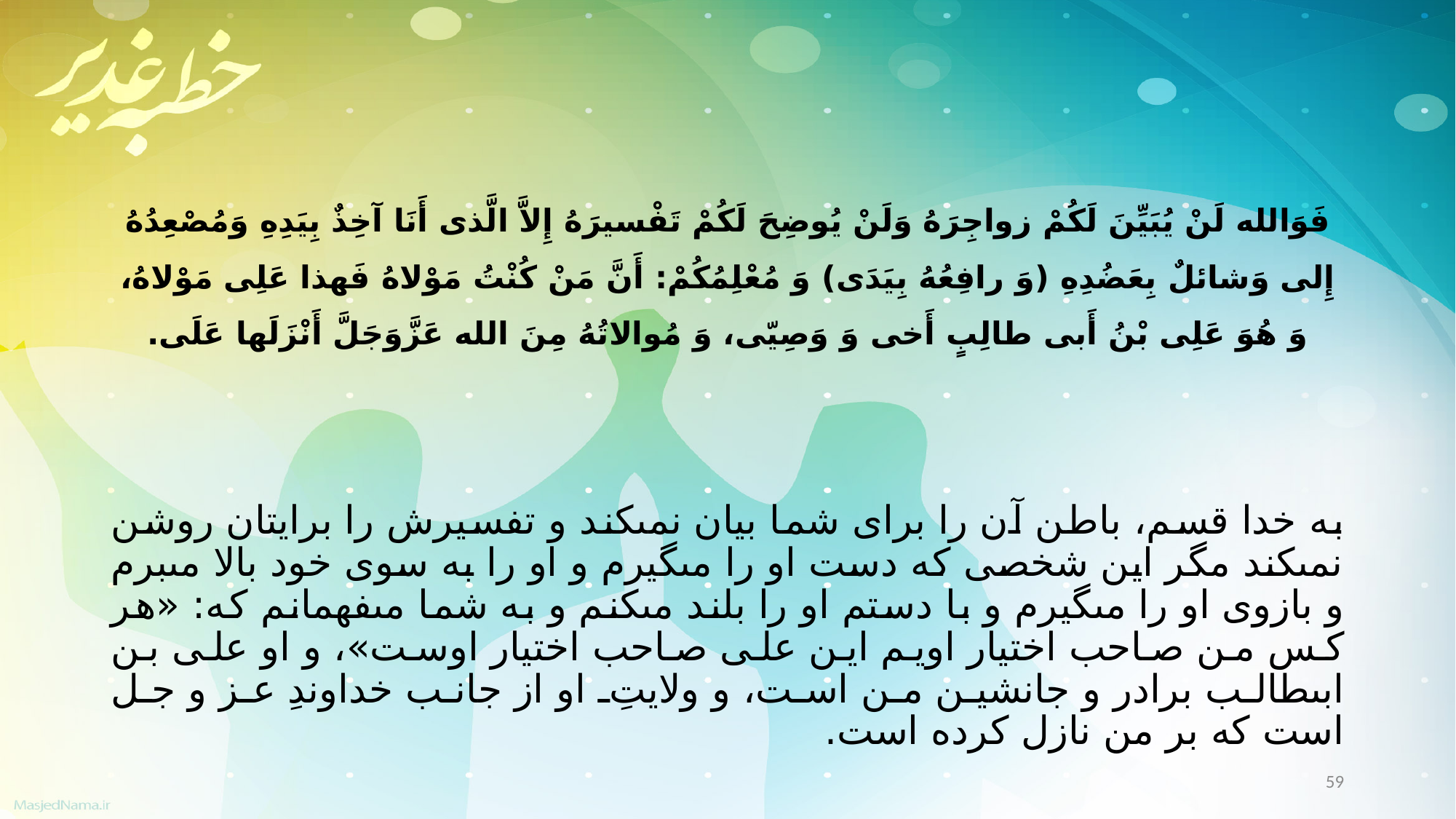

فَوَالله لَنْ یُبَیِّنَ لَکُمْ زواجِرَهُ وَلَنْ یُوضِحَ لَکُمْ تَفْسیرَهُ إِلاَّ الَّذی أَنَا آخِذٌ بِیَدِهِ وَمُصْعِدُهُ إِلی وَشائلٌ بِعَضُدِهِ (وَ رافِعُهُ بِیَدَی) وَ مُعْلِمُکُمْ: أَنَّ مَنْ کُنْتُ مَوْلاهُ فَهذا عَلِی مَوْلاهُ، وَ هُوَ عَلِی بْنُ أَبی طالِبٍ أَخی وَ وَصِیّی، وَ مُوالاتُهُ مِنَ الله عَزَّوَجَلَّ أَنْزَلَها عَلَی.
به خدا قسم، باطن آن را براى شما بیان نمى‏کند و تفسیرش را برایتان روشن نمى‏کند مگر این شخصى که دست او را مى‏گیرم و او را به سوى خود بالا مى‏برم و بازوى او را مى‏گیرم و با دستم او را بلند مى‏کنم و به شما مى‏فهمانم که: «هر کس من صاحب اختیار اویم این على صاحب اختیار اوست»، و او على بن ابى‏طالب برادر و جانشین من است، و ولایتِ او از جانب خداوندِ عز و جل است که بر من نازل کرده است.
59